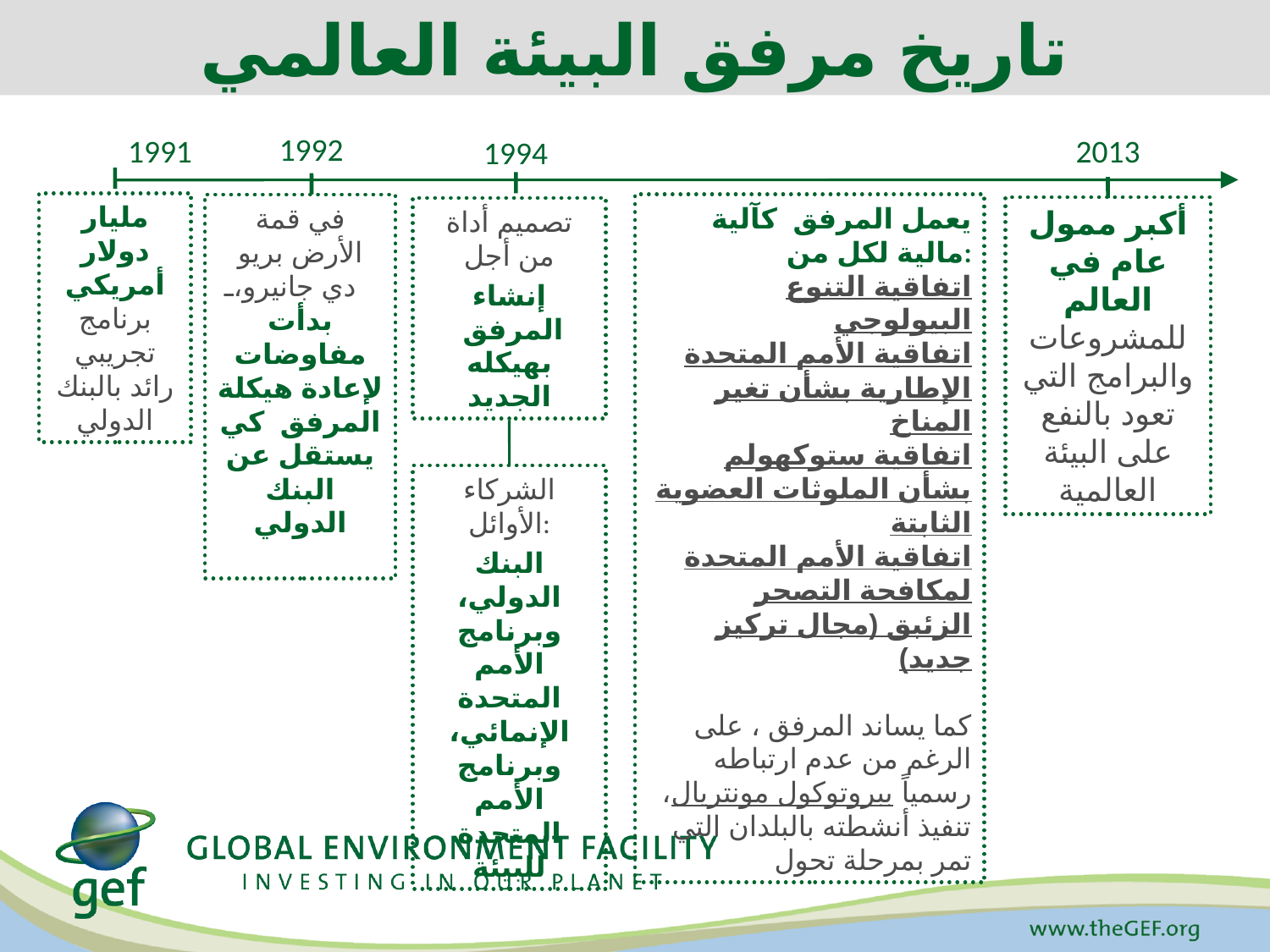

تاريخ مرفق البيئة العالمي
1992
1991
2013
1994

مليار دولار أمريكي
برنامج تجريبي رائد بالبنك الدولي
يعمل المرفق  كآلية مالية لكل من:
اتفاقية التنوع البيولوجي
اتفاقية الأمم المتحدة الإطارية بشأن تغير المناخ
اتفاقية ستوكهولم بشأن الملوثات العضوية الثابتة
اتفاقية الأمم المتحدة لمكافحة التصحر
الزئبق (مجال تركيز جديد)

كما يساند المرفق ، على الرغم من عدم ارتباطه رسمياً ببروتوكول مونتريال، تنفيذ أنشطته بالبلدان التي تمر بمرحلة تحول
في قمة الأرض بريو دي جانيرو، بدأت مفاوضات لإعادة هيكلة المرفق  كي يستقل عن البنك الدولي
أكبر ممول عام في العالم للمشروعات والبرامج التي تعود بالنفع على البيئة العالمية
تصميم أداة من أجل
إنشاء المرفق  بهيكله الجديد

الشركاء الأوائل:
البنك الدولي، وبرنامج الأمم المتحدة الإنمائي، وبرنامج الأمم المتحدة للبيئة